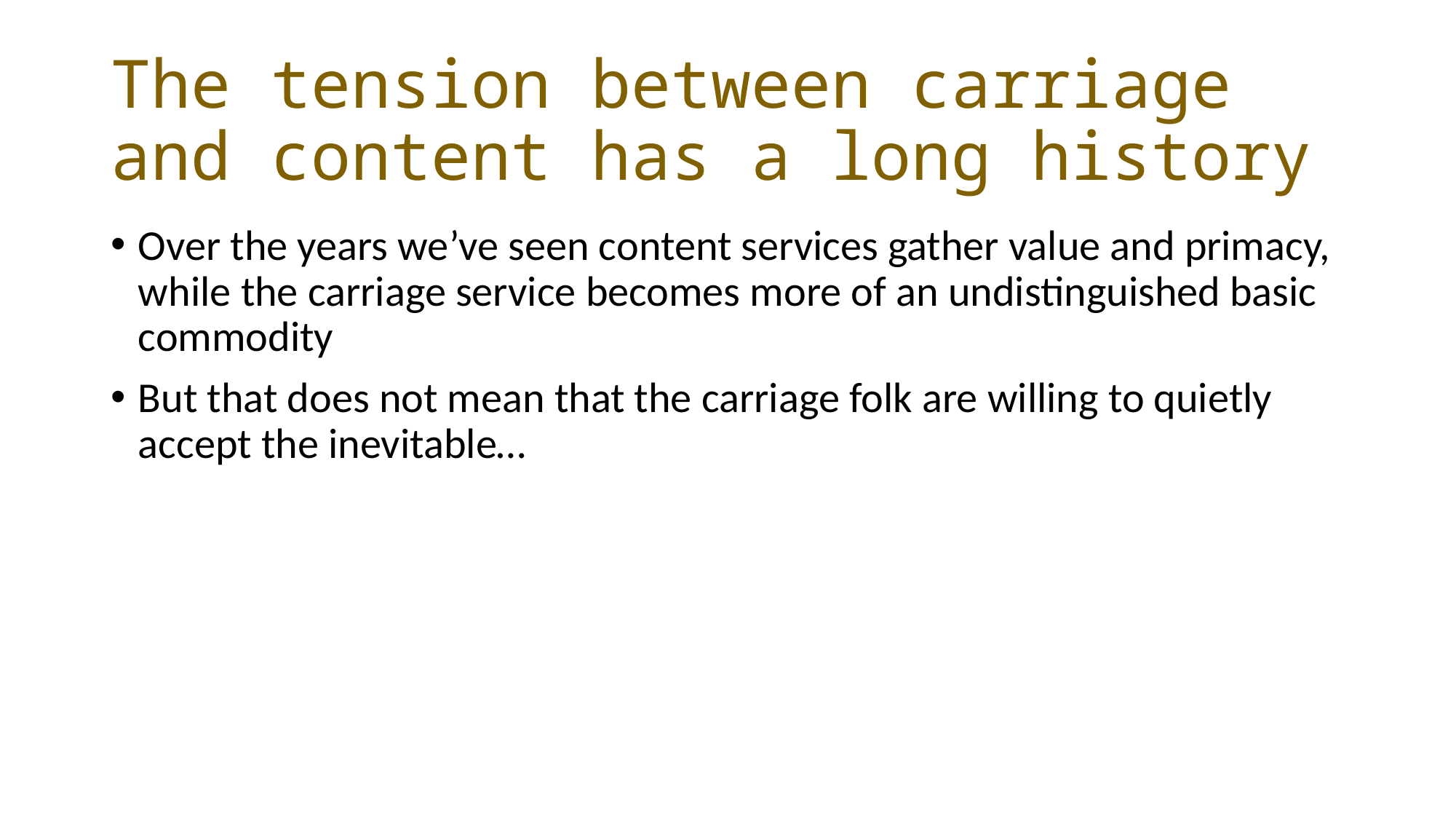

# The tension between carriage and content has a long history
Over the years we’ve seen content services gather value and primacy, while the carriage service becomes more of an undistinguished basic commodity
But that does not mean that the carriage folk are willing to quietly accept the inevitable…